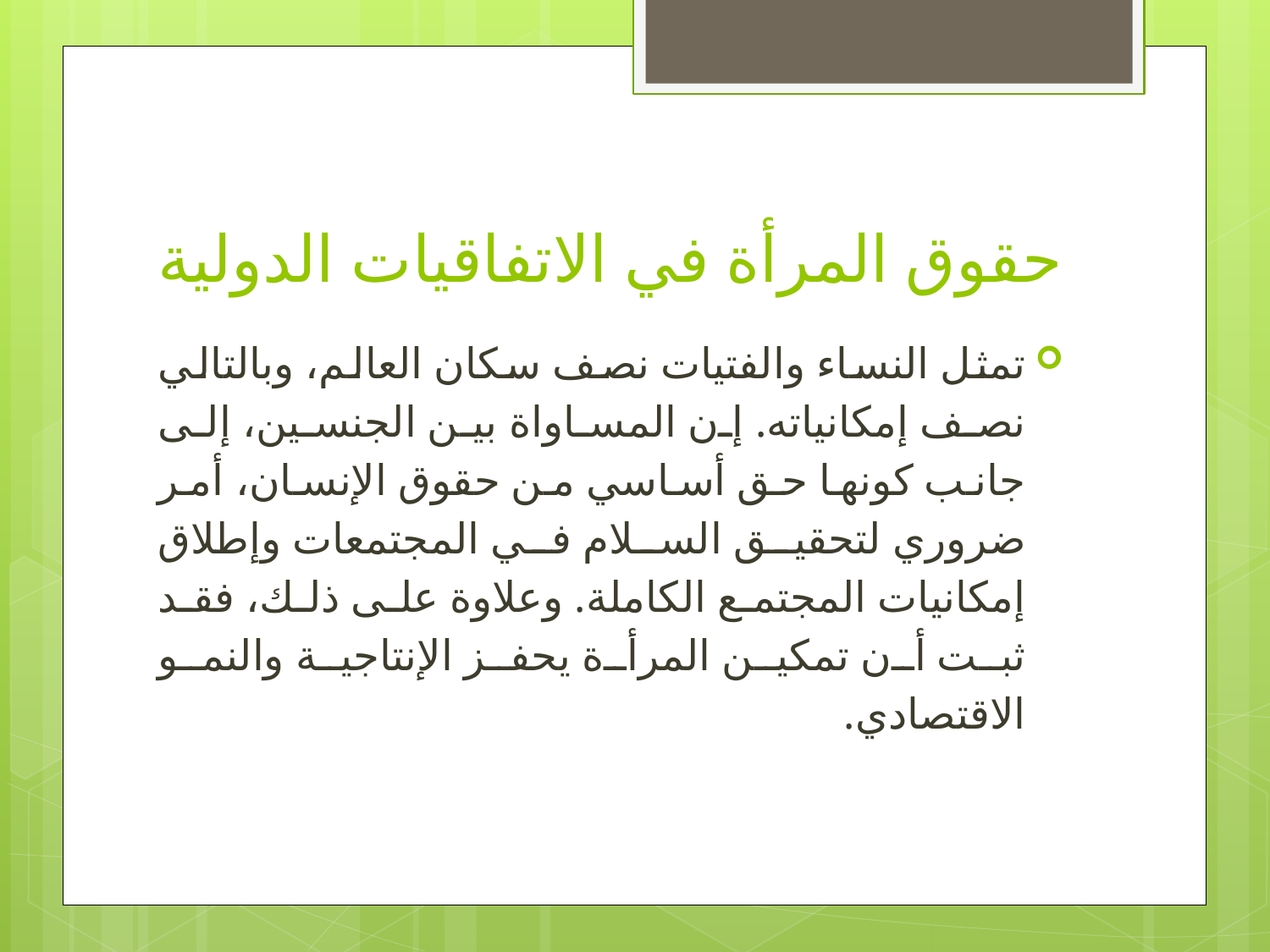

# حقوق المرأة في الاتفاقيات الدولية
تمثل النساء والفتيات نصف سكان العالم، وبالتالي نصف إمكانياته. إن المساواة بين الجنسين، إلى جانب كونها حق أساسي من حقوق الإنسان، أمر ضروري لتحقيق السلام في المجتمعات وإطلاق إمكانيات المجتمع الكاملة. وعلاوة على ذلك، فقد ثبت أن تمكين المرأة يحفز الإنتاجية والنمو الاقتصادي.